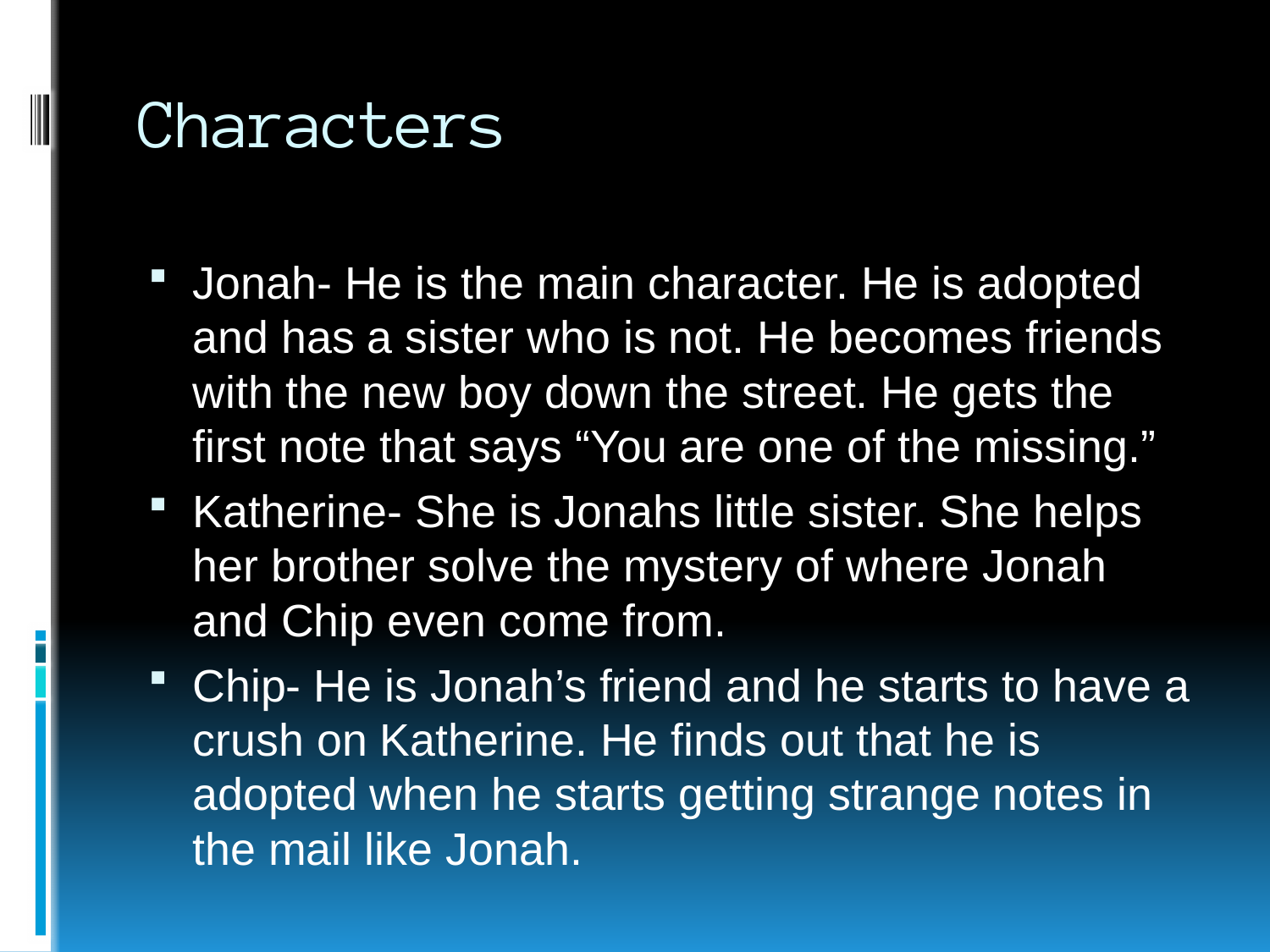

# Characters
Jonah- He is the main character. He is adopted and has a sister who is not. He becomes friends with the new boy down the street. He gets the first note that says “You are one of the missing.”
Katherine- She is Jonahs little sister. She helps her brother solve the mystery of where Jonah and Chip even come from.
Chip- He is Jonah’s friend and he starts to have a crush on Katherine. He finds out that he is adopted when he starts getting strange notes in the mail like Jonah.